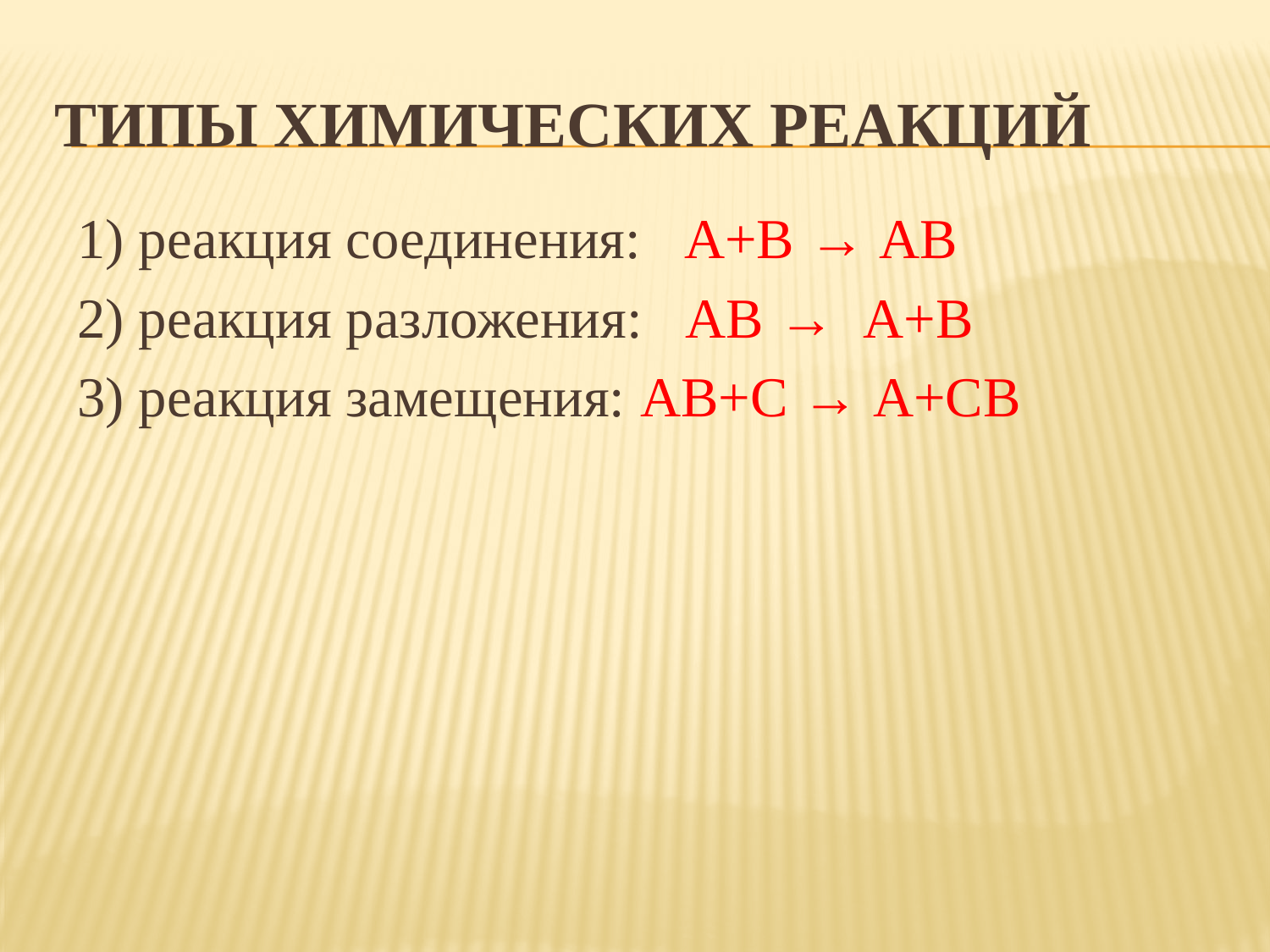

# Типы химических реакций
1) реакция соединения:   А+В → АВ
2) реакция разложения:   АВ →  А+В
3) реакция замещения: АВ+С → А+СВ